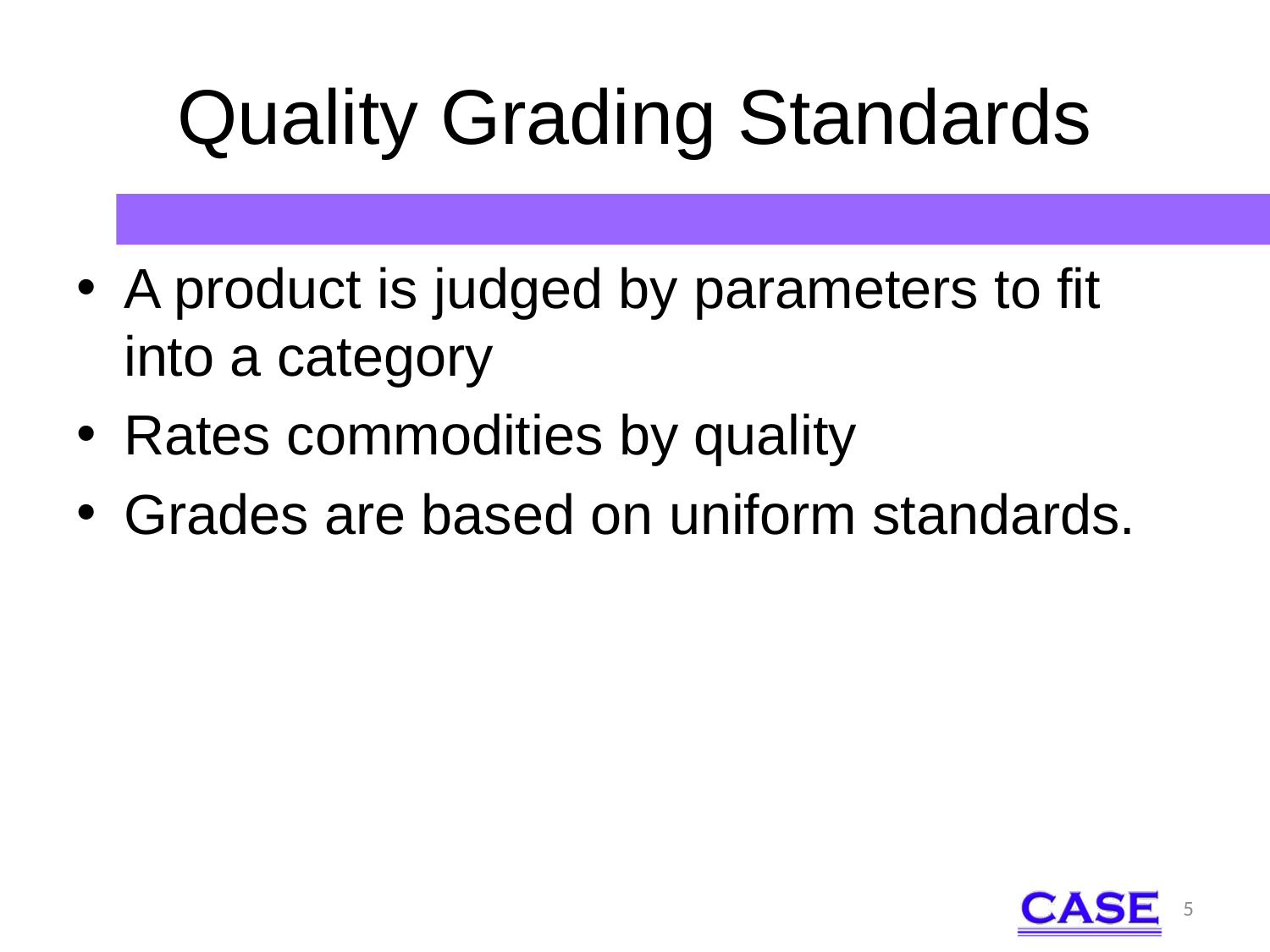

# Quality Grading Standards
A product is judged by parameters to fit into a category
Rates commodities by quality
Grades are based on uniform standards.

5